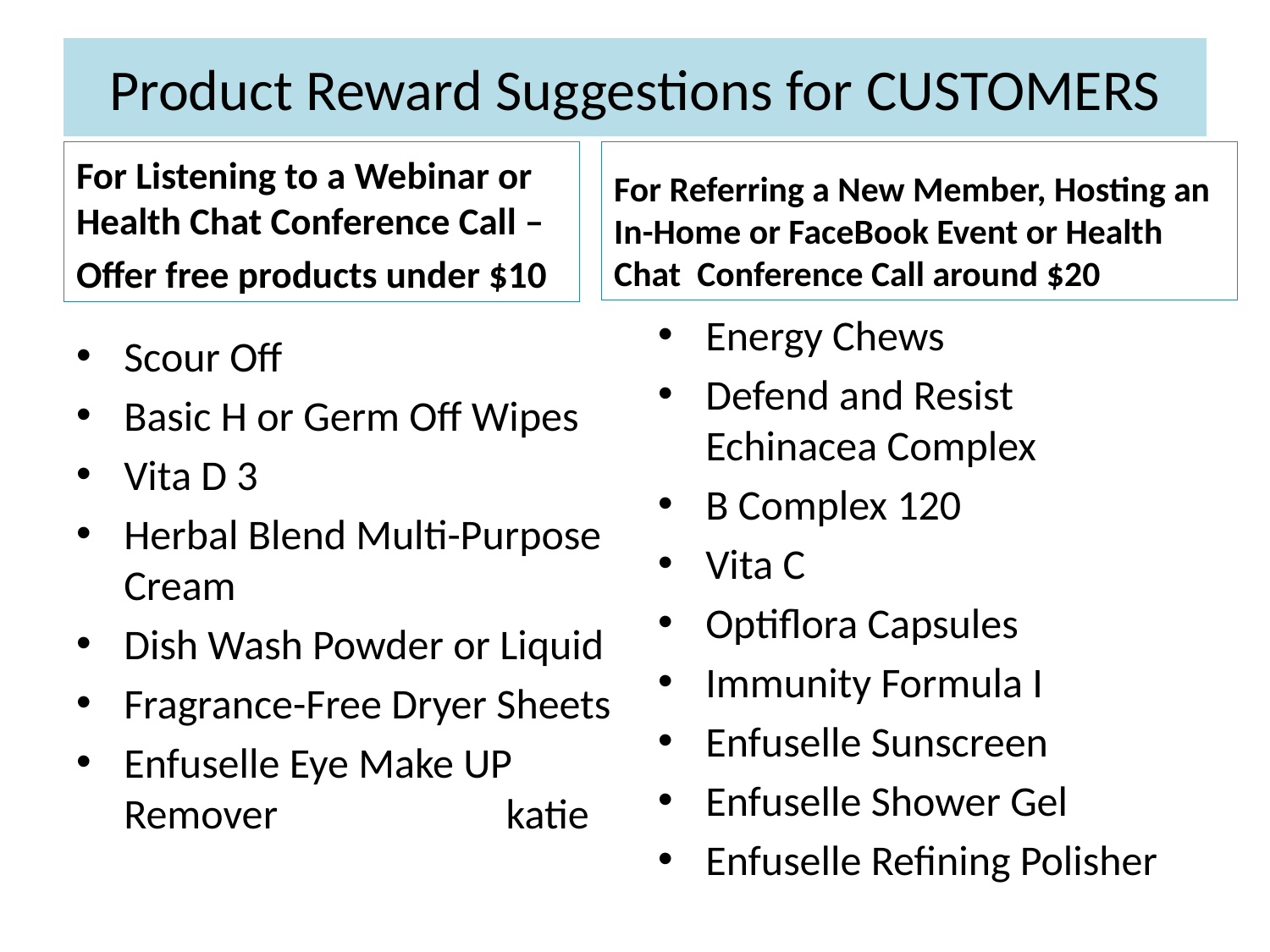

# Product Reward Suggestions for CUSTOMERS
For Listening to a Webinar or Health Chat Conference Call –
Offer free products under $10
For Referring a New Member, Hosting an In-Home or FaceBook Event or Health Chat  Conference Call around $20
Energy Chews
Defend and Resist Echinacea Complex
B Complex 120
Vita C
Optiflora Capsules
Immunity Formula I
Enfuselle Sunscreen
Enfuselle Shower Gel
Enfuselle Refining Polisher
Scour Off
Basic H or Germ Off Wipes
Vita D 3
Herbal Blend Multi-Purpose Cream
Dish Wash Powder or Liquid
Fragrance-Free Dryer Sheets
Enfuselle Eye Make UP Remover                        katie